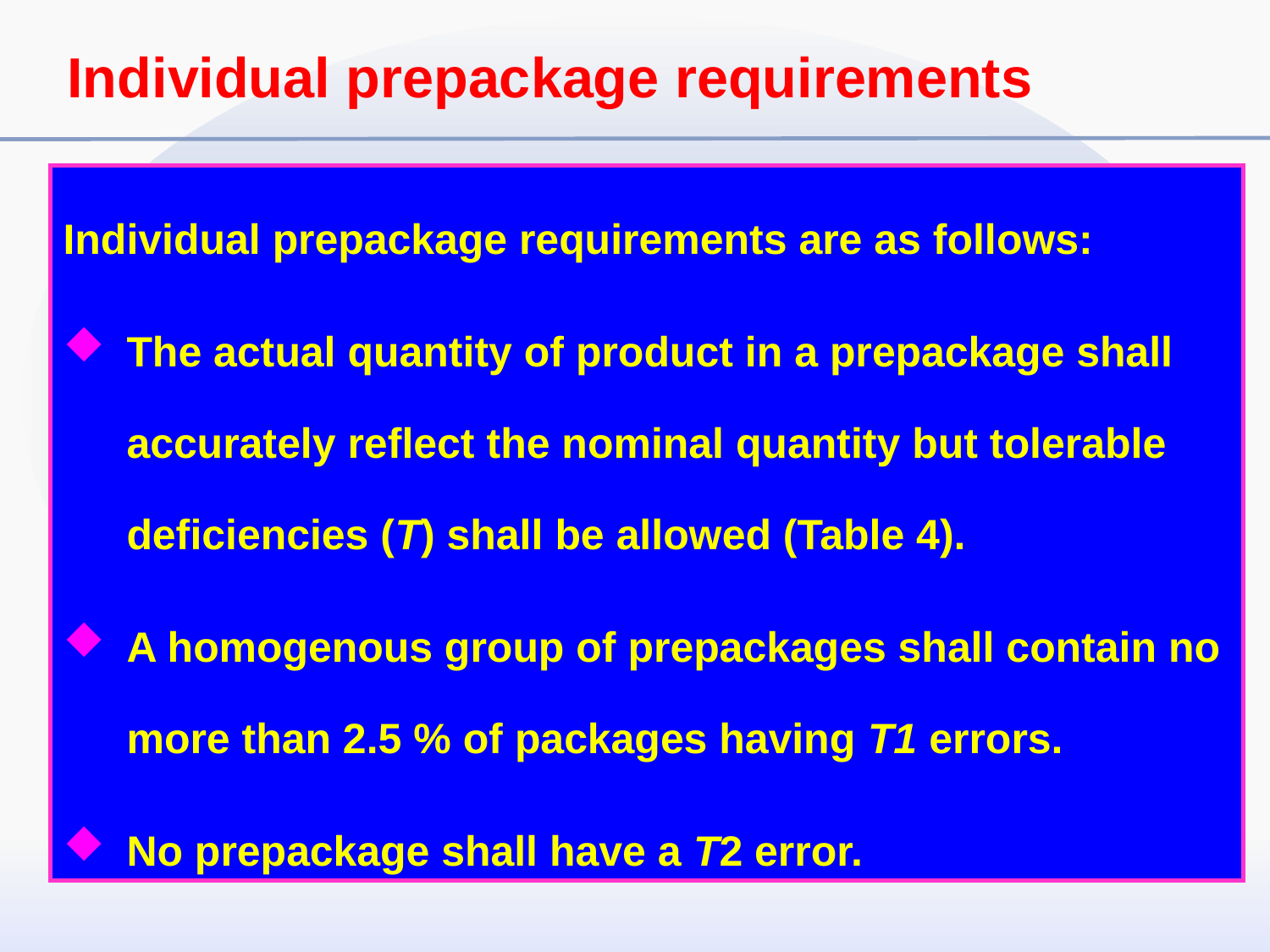

Individual prepackage requirements
Individual prepackage requirements are as follows:
The actual quantity of product in a prepackage shall accurately reflect the nominal quantity but tolerable deficiencies (T) shall be allowed (Table 4).
A homogenous group of prepackages shall contain no more than 2.5 % of packages having T1 errors.
No prepackage shall have a T2 error.